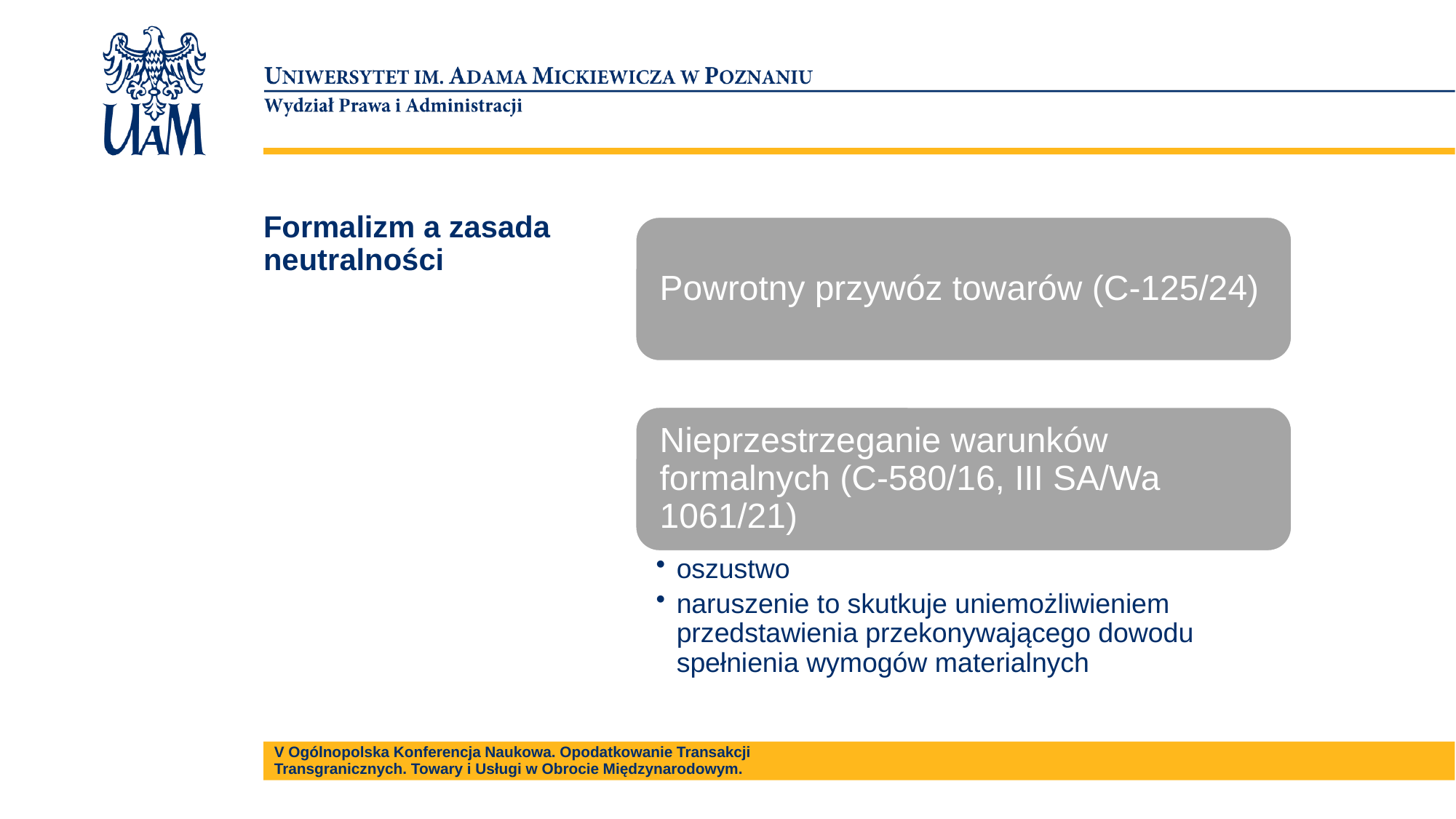

# Formalizm a zasada neutralności
Powrotny przywóz towarów (C-125/24)

Nieprzestrzeganie warunków formalnych (C-580/16, III SA/Wa 1061/21)
oszustwo
naruszenie to skutkuje uniemożliwieniem przedstawienia przekonywającego dowodu spełnienia wymogów materialnych
V Ogólnopolska Konferencja Naukowa. Opodatkowanie Transakcji Transgranicznych. Towary i Usługi w Obrocie Międzynarodowym.